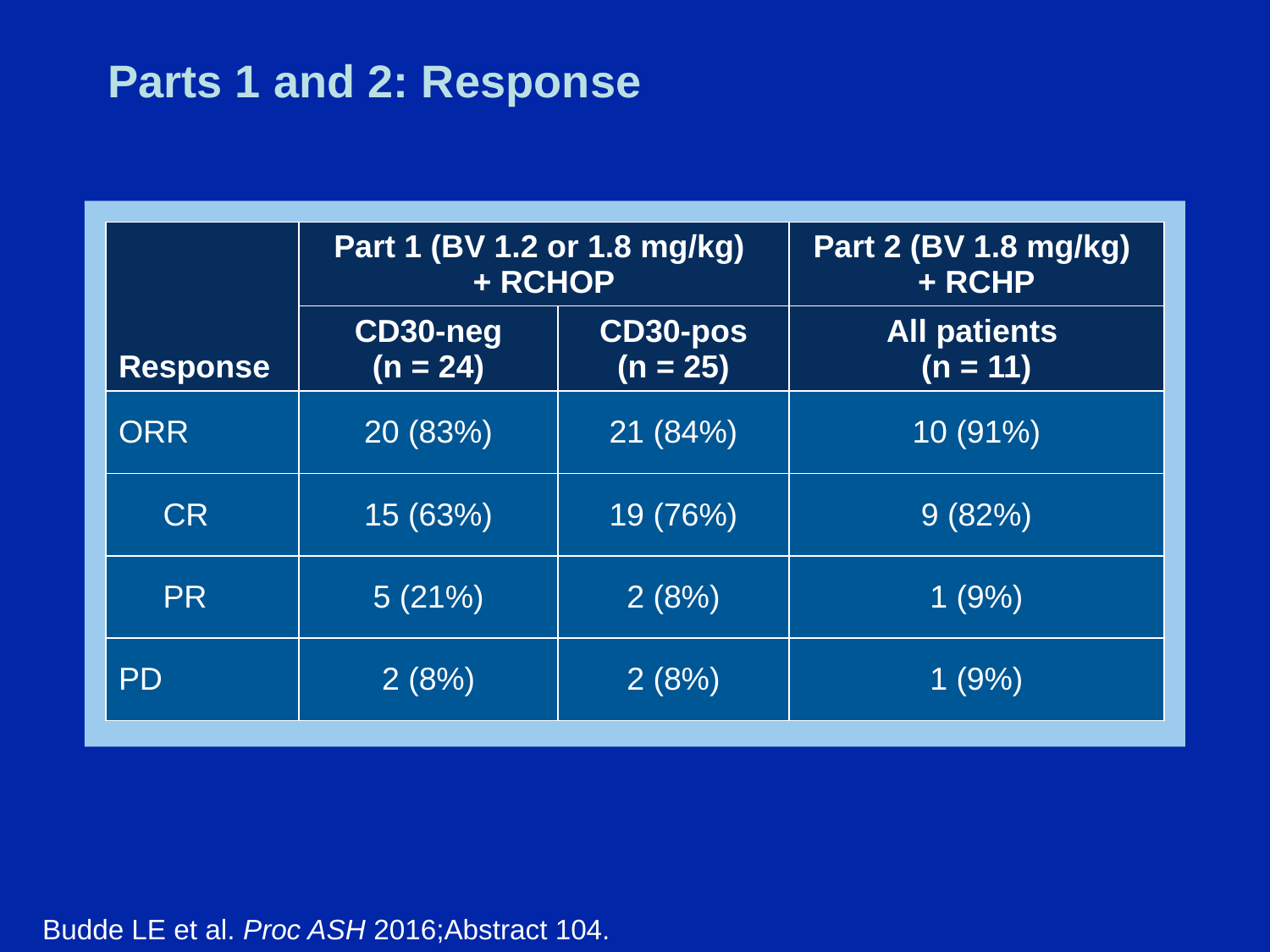

# Parts 1 and 2: Response

| Response | Part 1 (BV 1.2 or 1.8 mg/kg) + RCHOP |  | Part 2 (BV 1.8 mg/kg) + RCHP |
| --- | --- | --- | --- |
|  | CD30-neg (n = 24) | CD30-pos (n = 25) | All patients (n = 11) |
| ORR | 20 (83%) | 21 (84%) | 10 (91%) |
| CR | 15 (63%) | 19 (76%) | 9 (82%) |
| PR | 5 (21%) | 2 (8%) | 1 (9%) |
| PD | 2 (8%) | 2 (8%) | 1 (9%) |
Budde LE et al. Proc ASH 2016;Abstract 104.